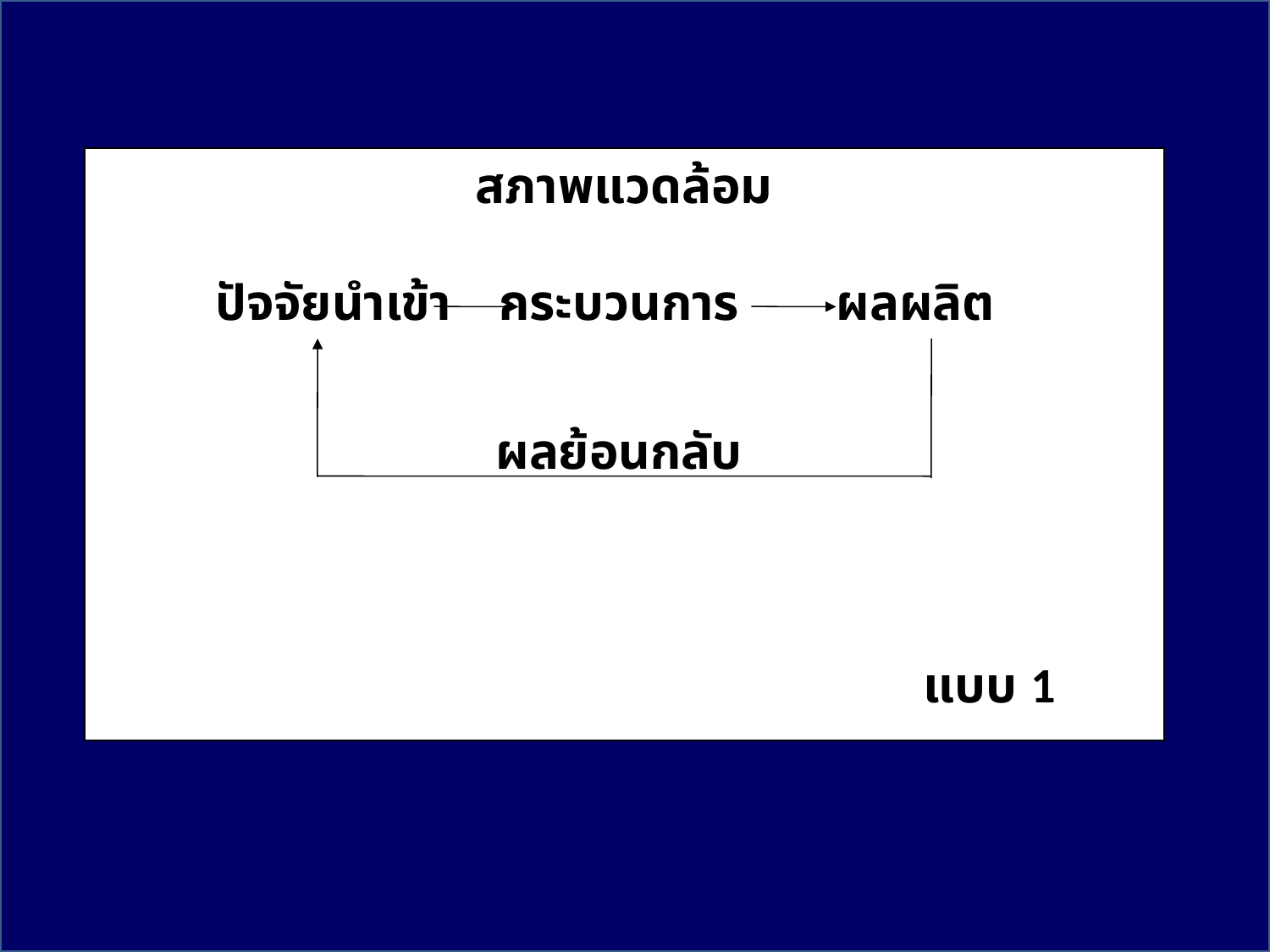

สภาพแวดล้อม

ปัจจัยนำเข้า
กระบวนการ
ผลผลิต
ผลย้อนกลับ
แบบ 1